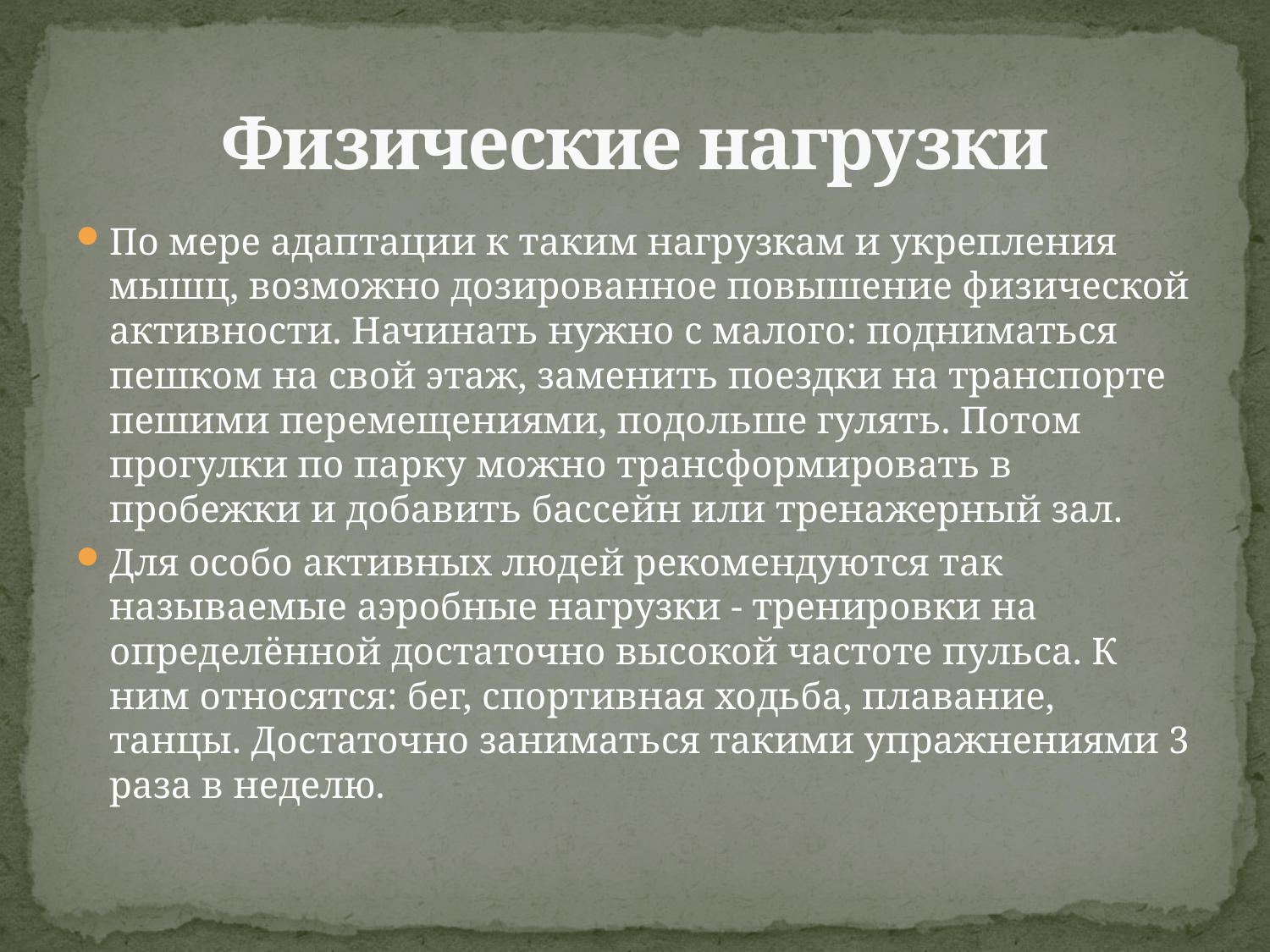

# Физические нагрузки
По мере адаптации к таким нагрузкам и укрепления мышц, возможно дозированное повышение физической активности. Начинать нужно с малого: подниматься пешком на свой этаж, заменить поездки на транспорте пешими перемещениями, подольше гулять. Потом прогулки по парку можно трансформировать в пробежки и добавить бассейн или тренажерный зал.
Для особо активных людей рекомендуются так называемые аэробные нагрузки - тренировки на определённой достаточно высокой частоте пульса. К ним относятся: бег, спортивная ходьба, плавание, танцы. Достаточно заниматься такими упражнениями 3 раза в неделю.